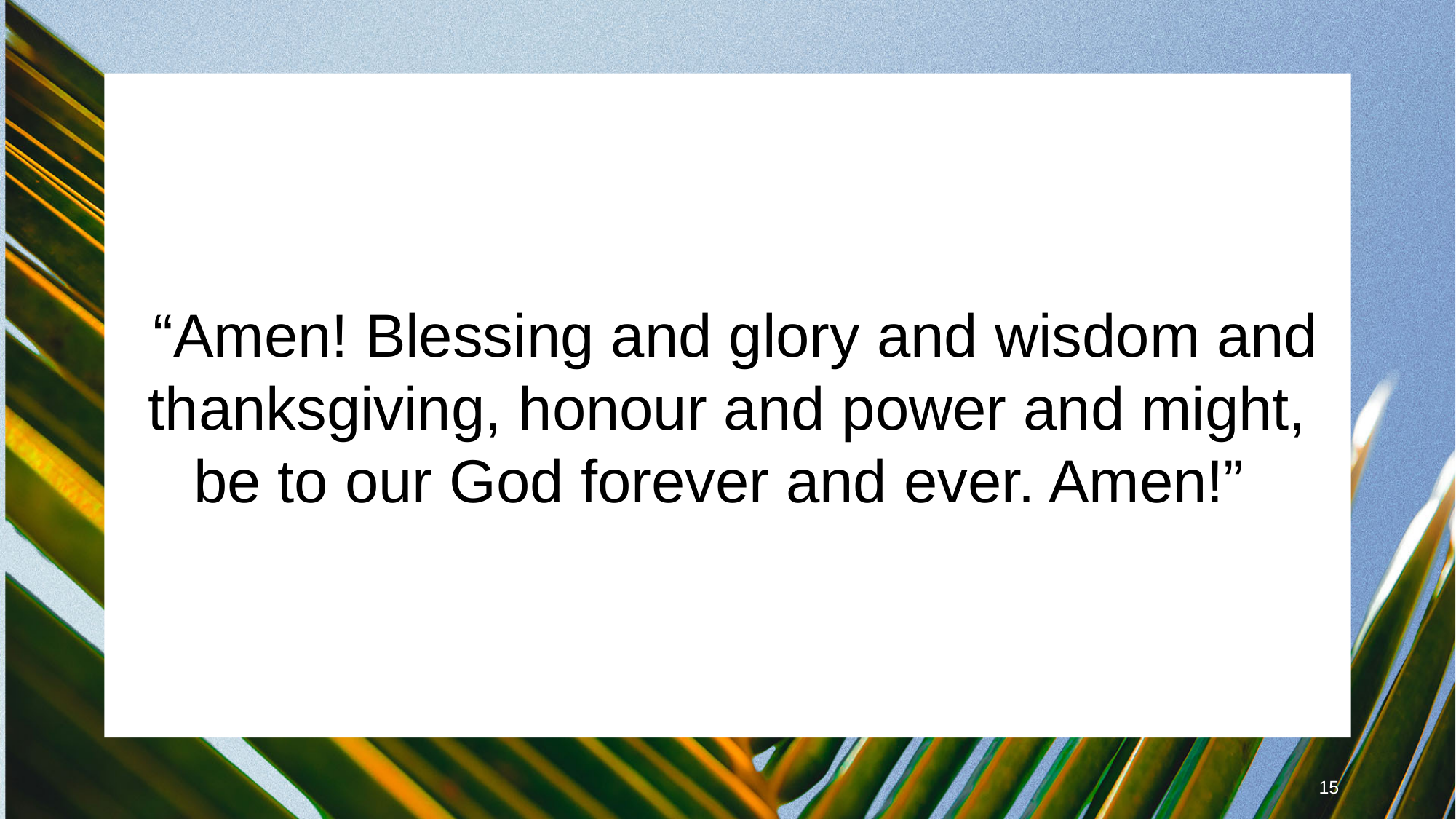

“Amen! Blessing and glory and wisdom and thanksgiving, honour and power and might, be to our God forever and ever. Amen!”
15